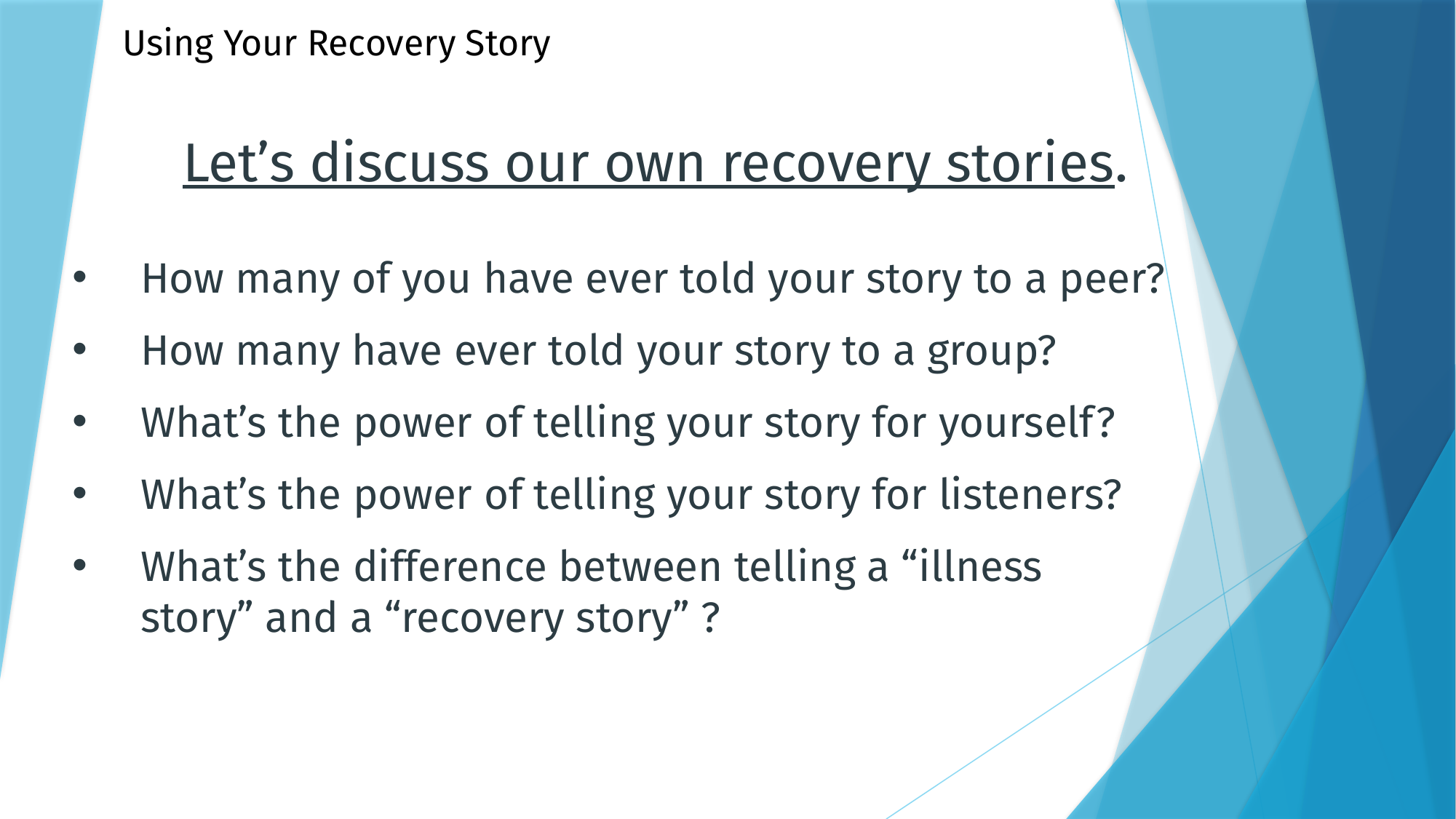

Using Your Recovery Story
# Let’s discuss our own recovery stories.
How many of you have ever told your story to a peer?
How many have ever told your story to a group?
What’s the power of telling your story for yourself?
What’s the power of telling your story for listeners?
What’s the difference between telling a “illness story” and a “recovery story” ?